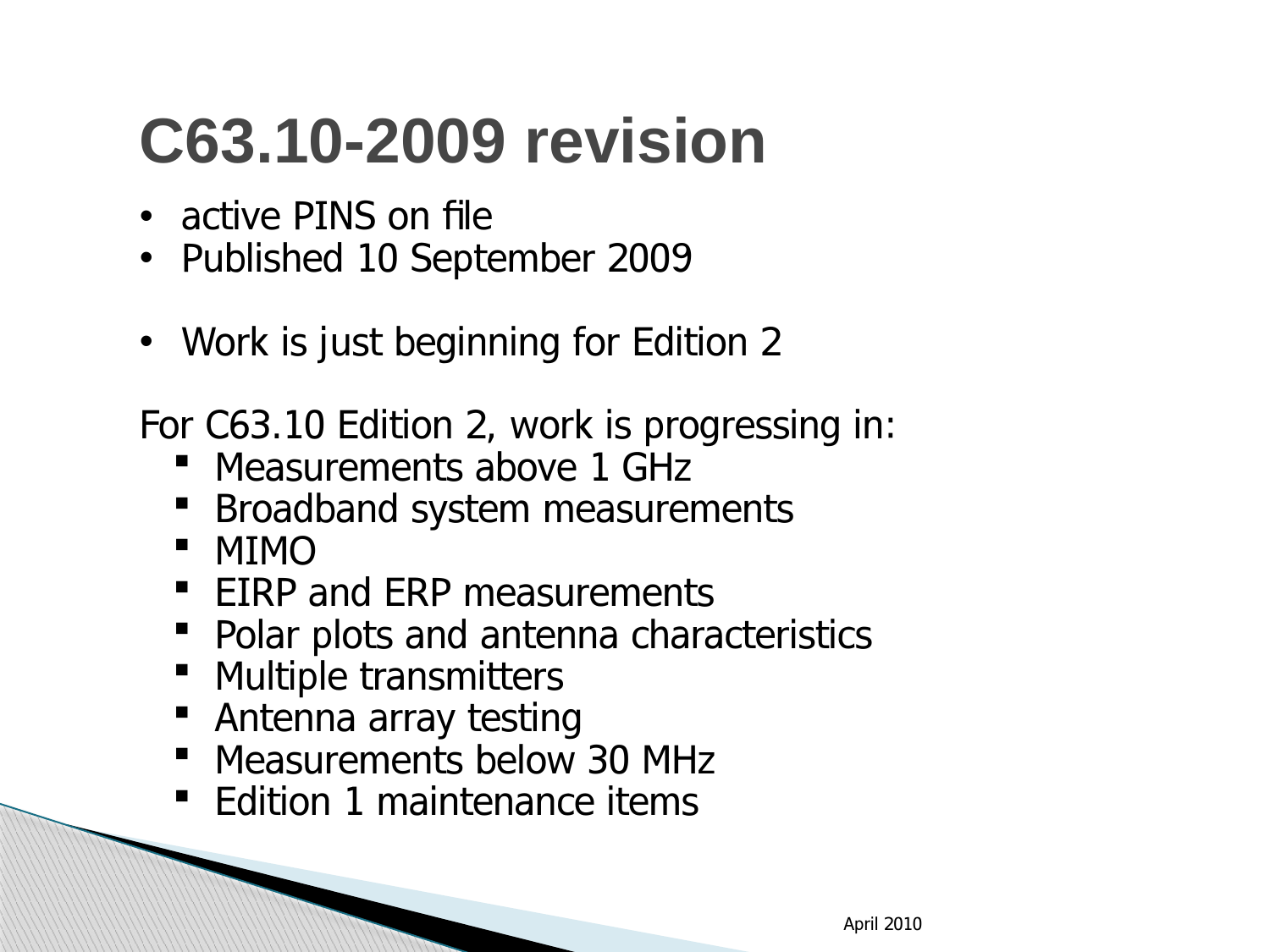

# C63.10-2009 revision
 active PINS on file
 Published 10 September 2009

 Work is just beginning for Edition 2

For C63.10 Edition 2, work is progressing in:
 Measurements above 1 GHz
 Broadband system measurements
 MIMO
 EIRP and ERP measurements
 Polar plots and antenna characteristics
 Multiple transmitters
 Antenna array testing
 Measurements below 30 MHz
 Edition 1 maintenance items
April 2010